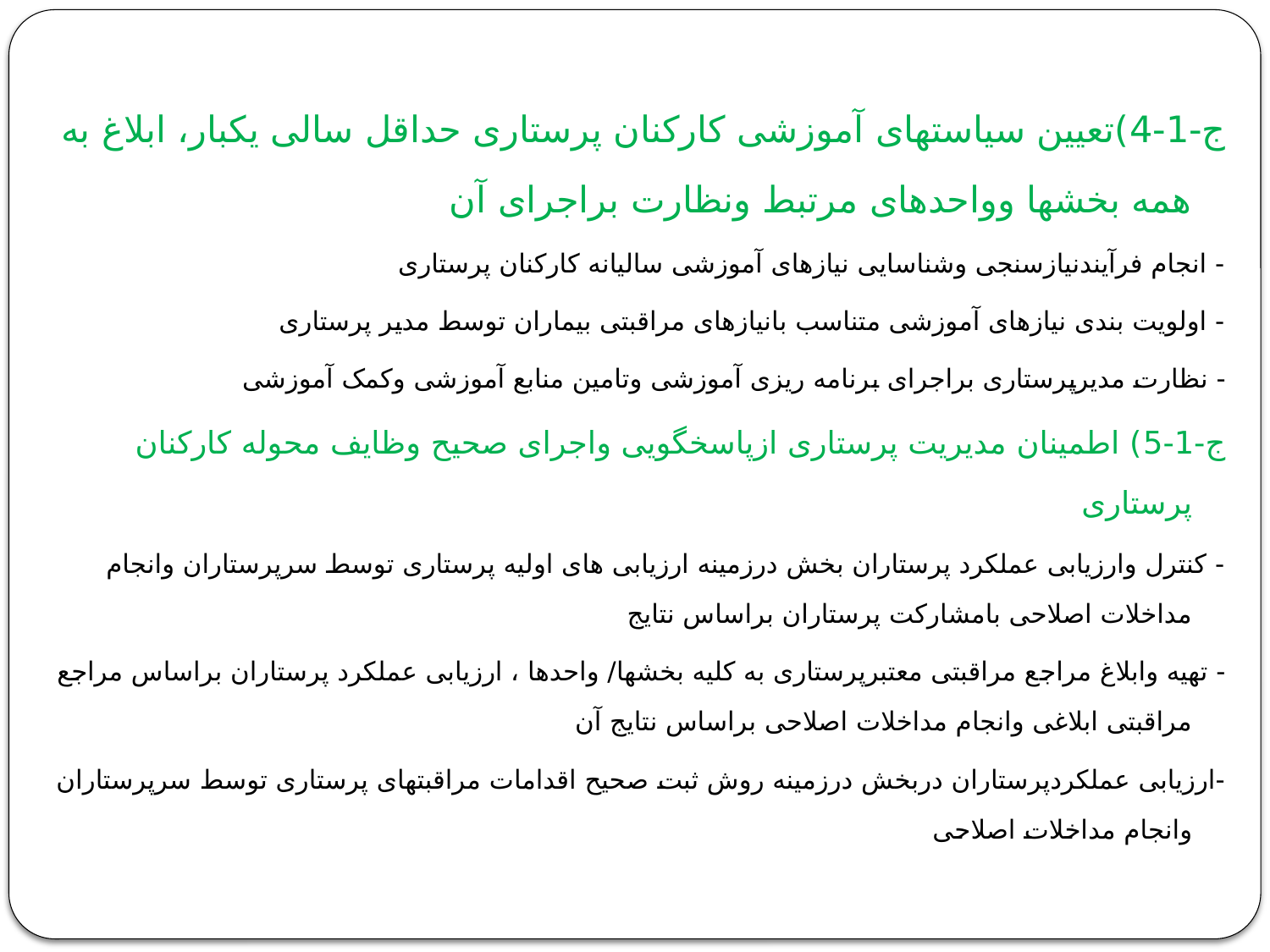

ج-1-4)تعیین سیاستهای آموزشی کارکنان پرستاری حداقل سالی یکبار، ابلاغ به همه بخشها وواحدهای مرتبط ونظارت براجرای آن
- انجام فرآیندنیازسنجی وشناسایی نیازهای آموزشی سالیانه کارکنان پرستاری
- اولویت بندی نیازهای آموزشی متناسب بانیازهای مراقبتی بیماران توسط مدیر پرستاری
- نظارت مدیرپرستاری براجرای برنامه ریزی آموزشی وتامین منابع آموزشی وکمک آموزشی
ج-1-5) اطمینان مدیریت پرستاری ازپاسخگویی واجرای صحیح وظایف محوله کارکنان پرستاری
- کنترل وارزیابی عملکرد پرستاران بخش درزمینه ارزیابی های اولیه پرستاری توسط سرپرستاران وانجام مداخلات اصلاحی بامشارکت پرستاران براساس نتایج
- تهیه وابلاغ مراجع مراقبتی معتبرپرستاری به کلیه بخشها/ واحدها ، ارزیابی عملکرد پرستاران براساس مراجع مراقبتی ابلاغی وانجام مداخلات اصلاحی براساس نتایج آن
-ارزیابی عملکردپرستاران دربخش درزمینه روش ثبت صحیح اقدامات مراقبتهای پرستاری توسط سرپرستاران وانجام مداخلات اصلاحی